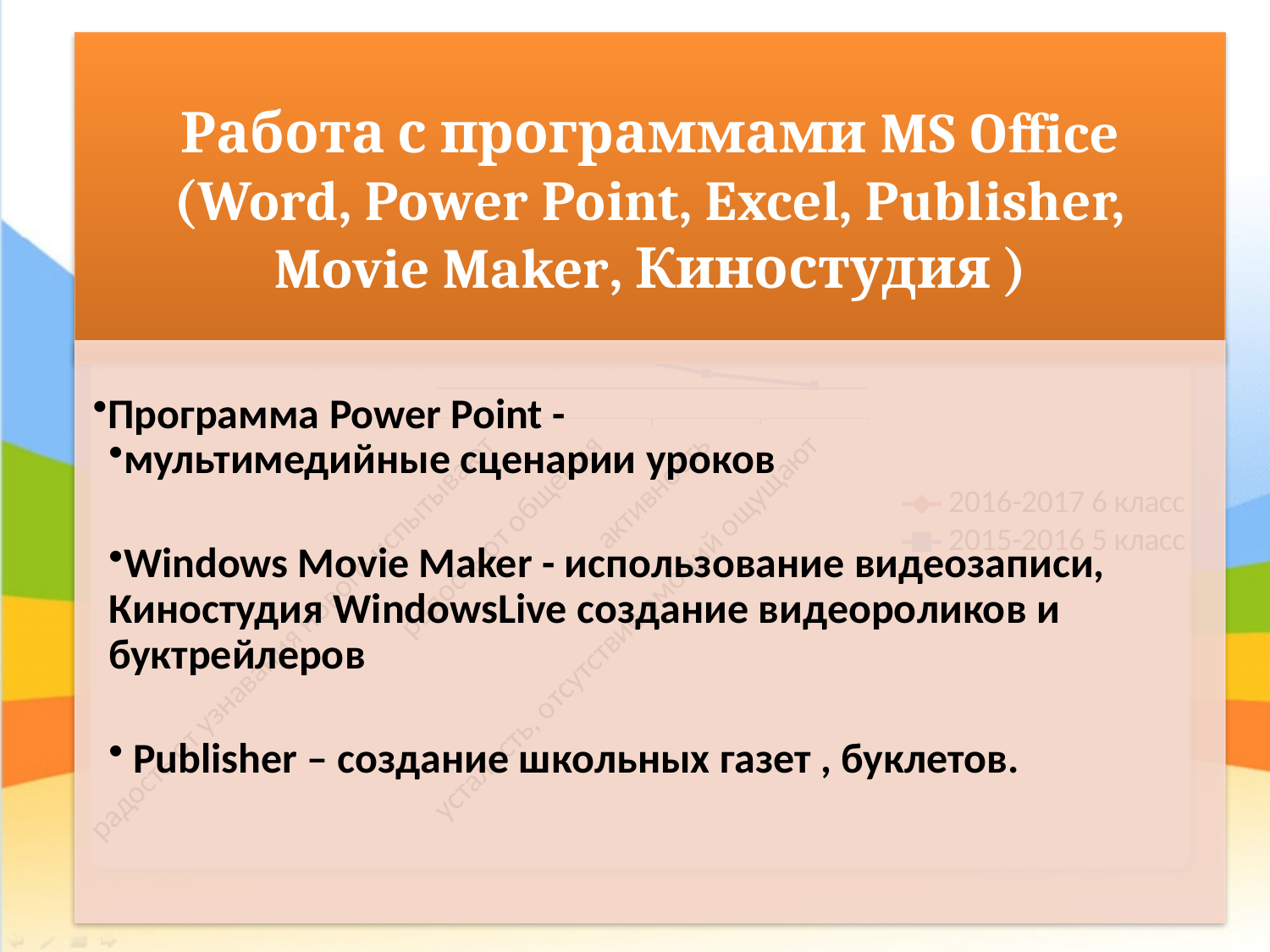

Работа с программами MS Office
 (Word, Power Point, Excel, Publisher,
Movie Maker, Киностудия )

Программа Power Point -
мультимедийные сценарии уроков

Windows Movie Maker - использование видеозаписи, Киностудия WindowsLive создание видеороликов и буктрейлеров

 Publisher – создание школьных газет , буклетов.

#

### Chart

| Category | 2015-2016 5 класс | 2016-2017 6 класс |
|---|---|---|
| радость от узнавания нового испытывают | 0.6500000000000002 | 0.6700000000000003 |
| радость от общения | 0.45 | 0.4700000000000001 |
| активность | 0.3000000000000001 | 0.3100000000000001 |
| усталость, отсутствие эмоций ощущают | 0.22 | 0.23 |